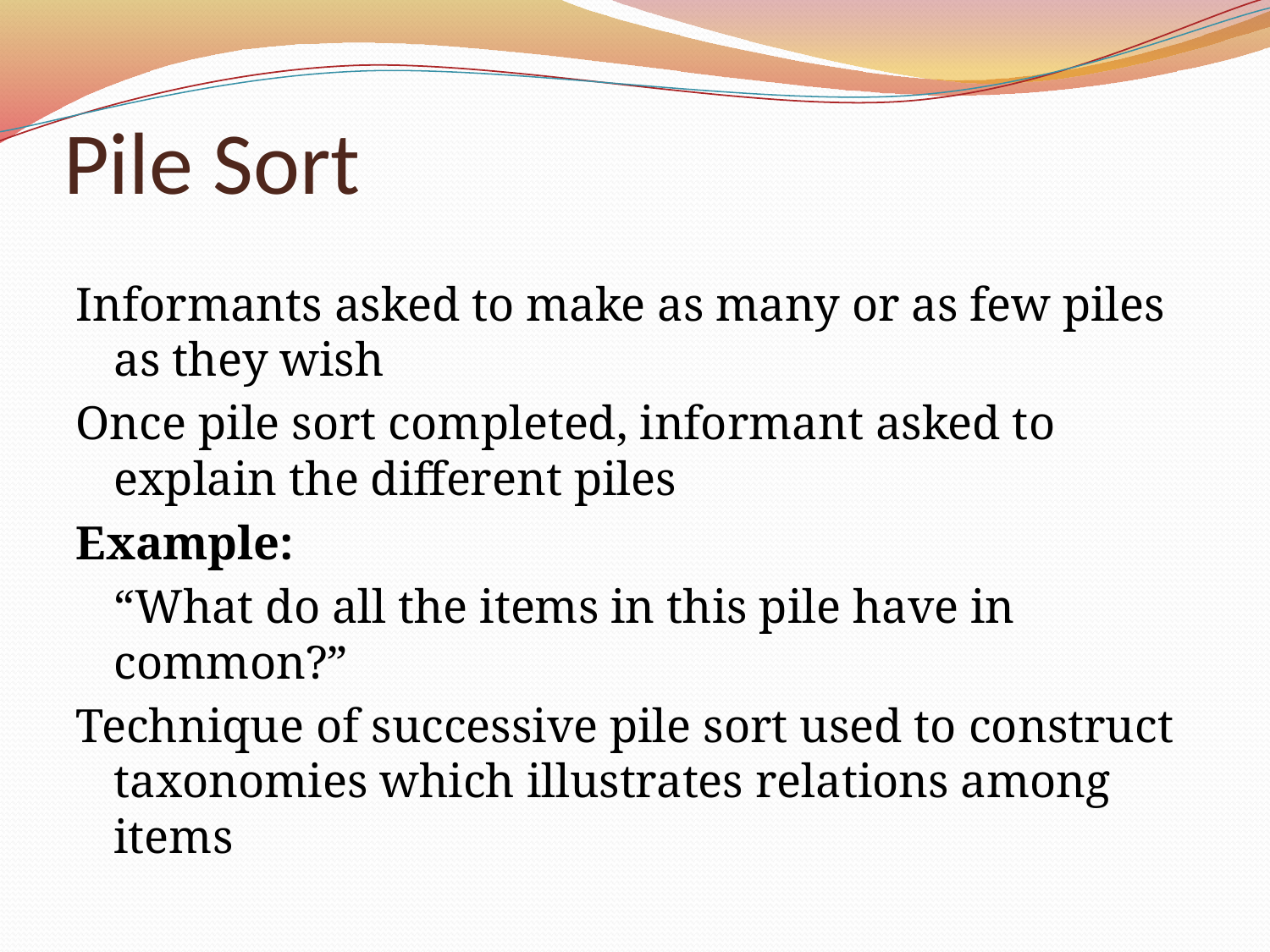

# Pile Sort
Informants asked to make as many or as few piles as they wish
Once pile sort completed, informant asked to explain the different piles
Example:
	“What do all the items in this pile have in common?”
Technique of successive pile sort used to construct taxonomies which illustrates relations among items